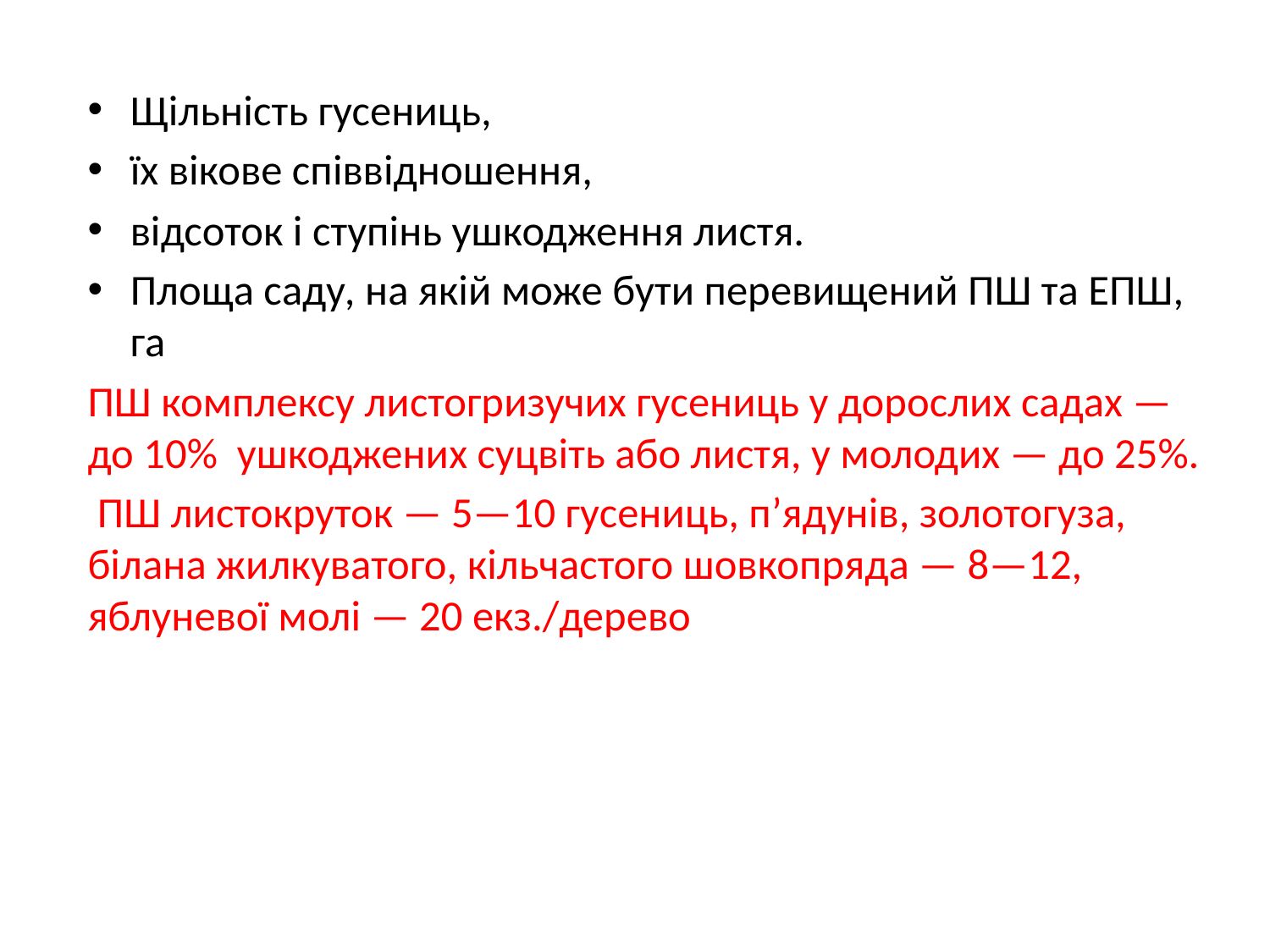

Щільність гусениць,
їх вікове співвідношення,
відсоток і ступінь ушкодження листя.
Площа саду, на якій може бути перевищений ПШ та ЕПШ, га
ПШ комплексу листогризучих гусениць у дорослих садах — до 10%  ушкоджених суцвіть або листя, у молодих — до 25%.
 ПШ листокруток — 5—10 гусениць, п’ядунів, золотогуза, білана жилкуватого, кільчастого шовкопряда — 8—12, яблуневої молі — 20 екз./дерево